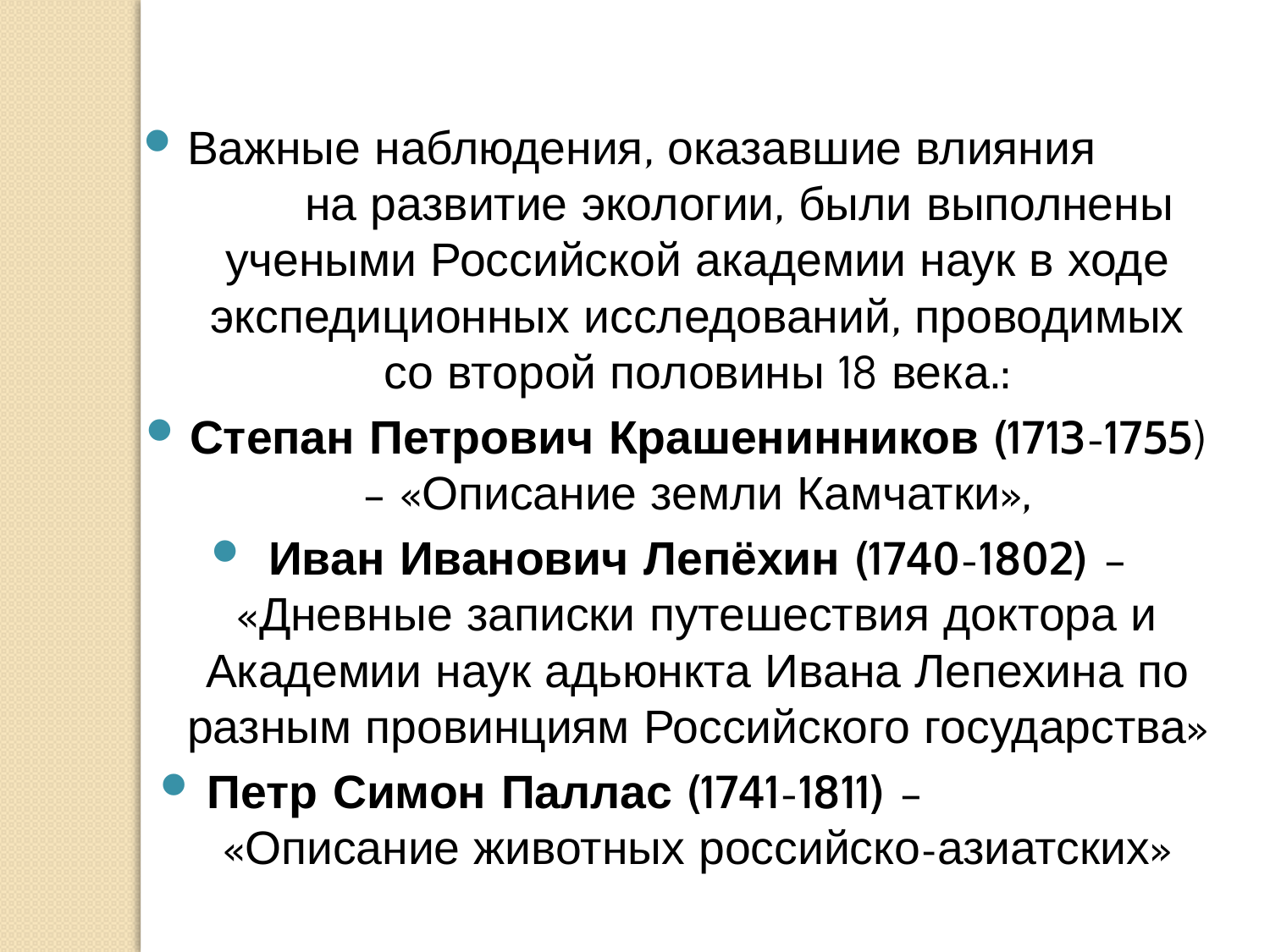

Важные наблюдения, оказавшие влияния               на развитие экологии, были выполнены учеными Российской академии наук в ходе экспедиционных исследований, проводимых со второй половины 18 века.:
Степан Петрович Крашенинников (1713-1755) – «Описание земли Камчатки»,
Иван Иванович Лепёхин (1740-1802) – «Дневные записки путешествия доктора и Академии наук адьюнкта Ивана Лепехина по разным провинциям Российского государства»
Петр Симон Паллас (1741-1811) –                    «Описание животных российско-азиатских»